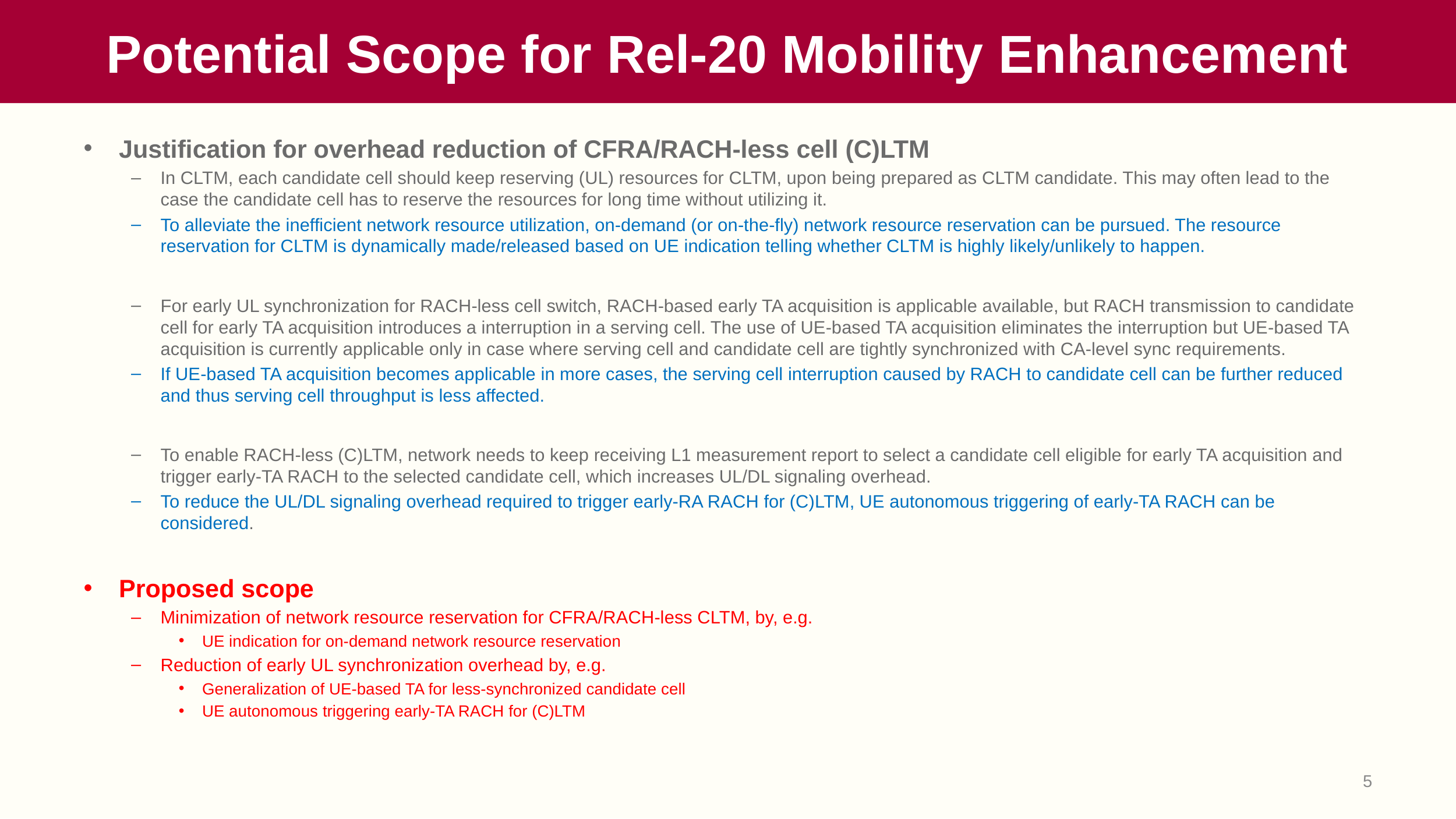

# Potential Scope for Rel-20 Mobility Enhancement
Justification for overhead reduction of CFRA/RACH-less cell (C)LTM
In CLTM, each candidate cell should keep reserving (UL) resources for CLTM, upon being prepared as CLTM candidate. This may often lead to the case the candidate cell has to reserve the resources for long time without utilizing it.
To alleviate the inefficient network resource utilization, on-demand (or on-the-fly) network resource reservation can be pursued. The resource reservation for CLTM is dynamically made/released based on UE indication telling whether CLTM is highly likely/unlikely to happen.

For early UL synchronization for RACH-less cell switch, RACH-based early TA acquisition is applicable available, but RACH transmission to candidate cell for early TA acquisition introduces a interruption in a serving cell. The use of UE-based TA acquisition eliminates the interruption but UE-based TA acquisition is currently applicable only in case where serving cell and candidate cell are tightly synchronized with CA-level sync requirements.
If UE-based TA acquisition becomes applicable in more cases, the serving cell interruption caused by RACH to candidate cell can be further reduced and thus serving cell throughput is less affected.

To enable RACH-less (C)LTM, network needs to keep receiving L1 measurement report to select a candidate cell eligible for early TA acquisition and trigger early-TA RACH to the selected candidate cell, which increases UL/DL signaling overhead.
To reduce the UL/DL signaling overhead required to trigger early-RA RACH for (C)LTM, UE autonomous triggering of early-TA RACH can be considered.

Proposed scope
Minimization of network resource reservation for CFRA/RACH-less CLTM, by, e.g.
UE indication for on-demand network resource reservation
Reduction of early UL synchronization overhead by, e.g.
Generalization of UE-based TA for less-synchronized candidate cell
UE autonomous triggering early-TA RACH for (C)LTM
5